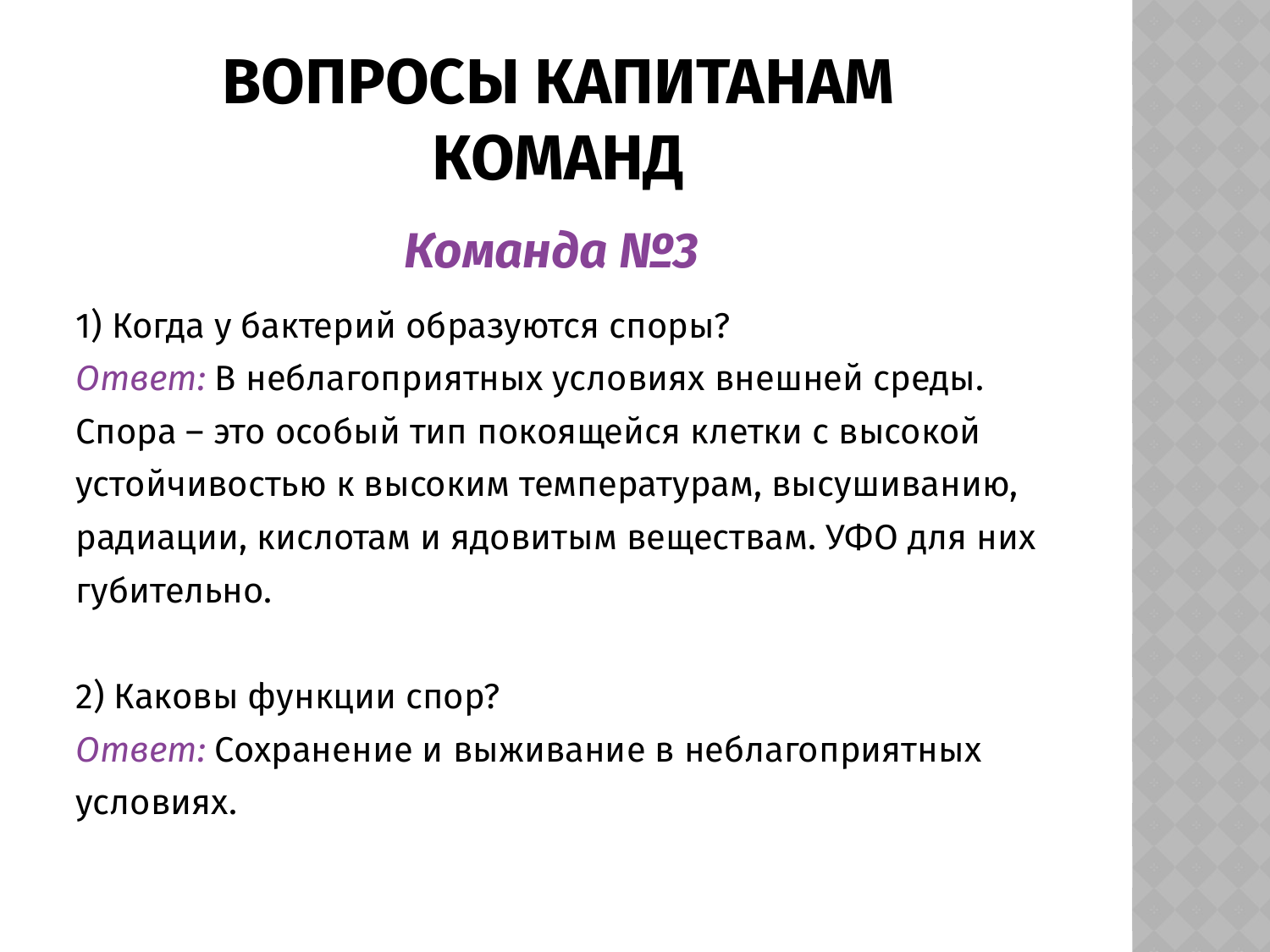

# вопросы капитанам команд
 Команда №3
1) Когда у бактерий образуются споры?
Ответ: В неблагоприятных условиях внешней среды.
Спора – это особый тип покоящейся клетки с высокой
устойчивостью к высоким температурам, высушиванию,
радиации, кислотам и ядовитым веществам. УФО для них
губительно.

2) Каковы функции спор?
Ответ: Сохранение и выживание в неблагоприятных
условиях.